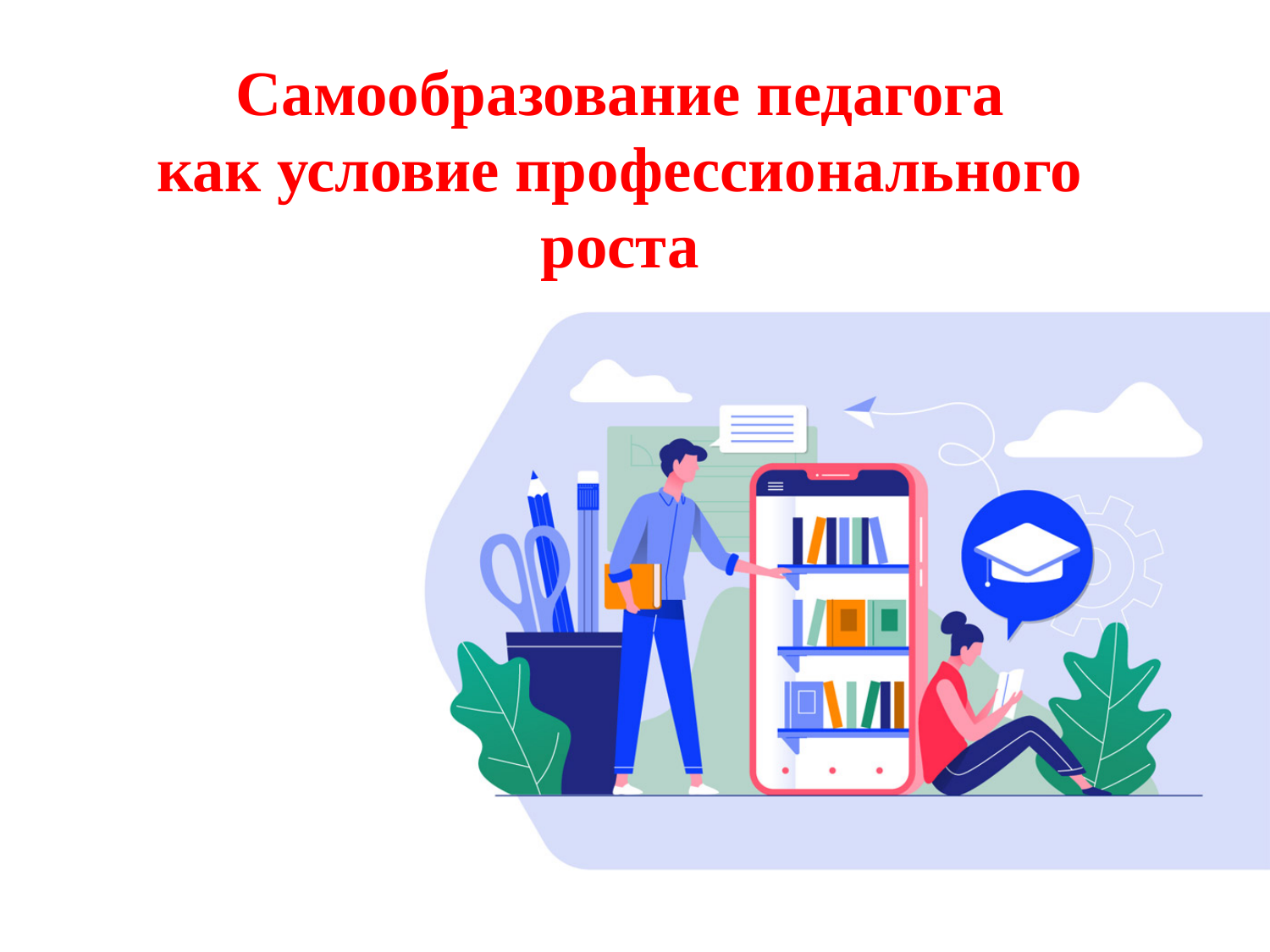

# Самообразование педагога как условие профессионального роста